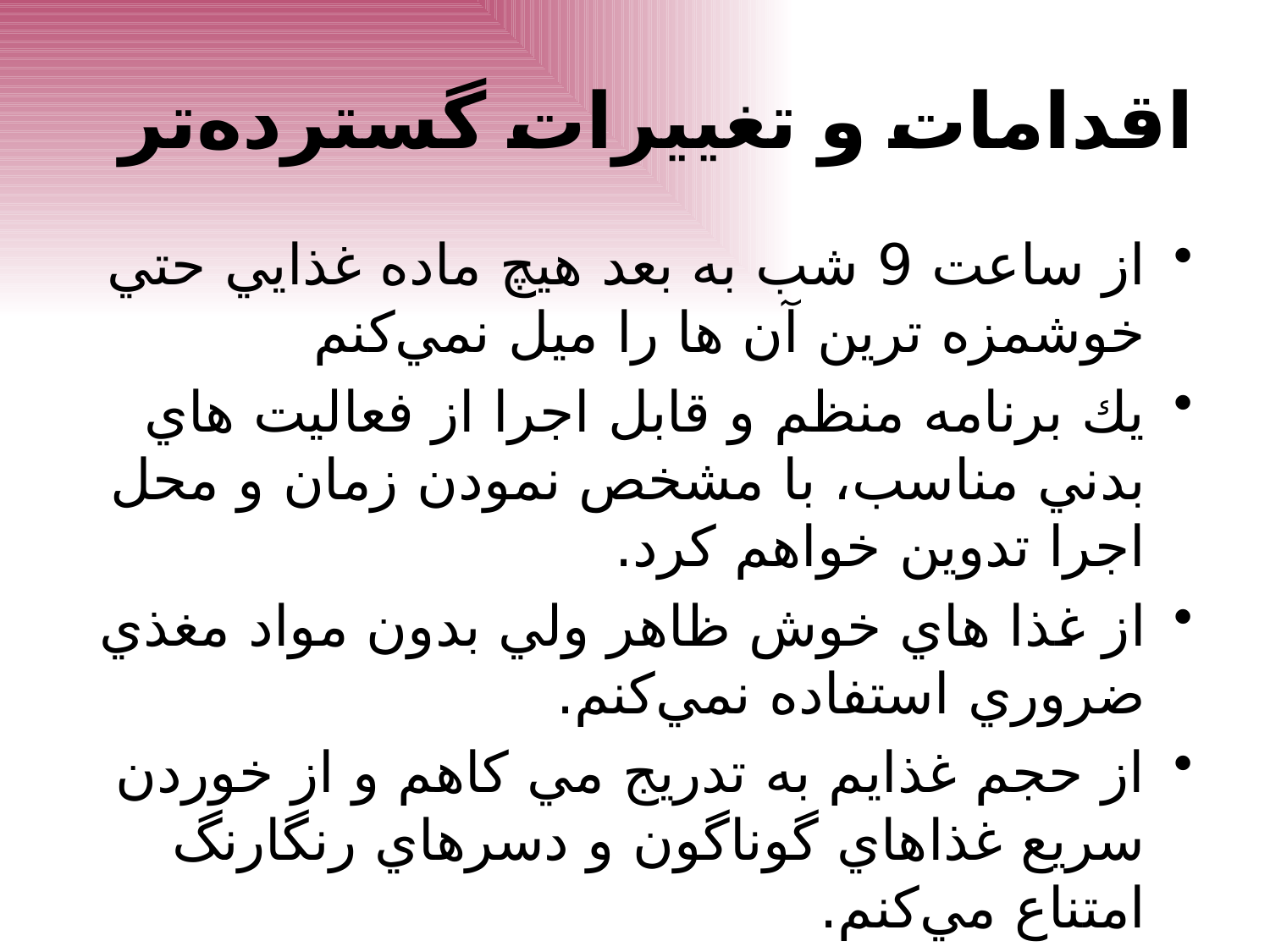

# اقدامات و تغييرات گسترده‌تر
از ساعت 9 شب به بعد هيچ ماده غذايي حتي خوشمزه ترين آن ها را ميل نمي‌كنم
يك برنامه منظم و قابل اجرا از فعاليت هاي بدني مناسب، با مشخص نمودن زمان و محل اجرا تدوين خواهم كرد.
از غذا هاي خوش ظاهر ولي بدون مواد مغذي ضروري استفاده نمي‌كنم.
از حجم غذايم به تدريج مي كاهم و از خوردن سريع غذاهاي گوناگون و دسرهاي رنگارنگ امتناع مي‌كنم.